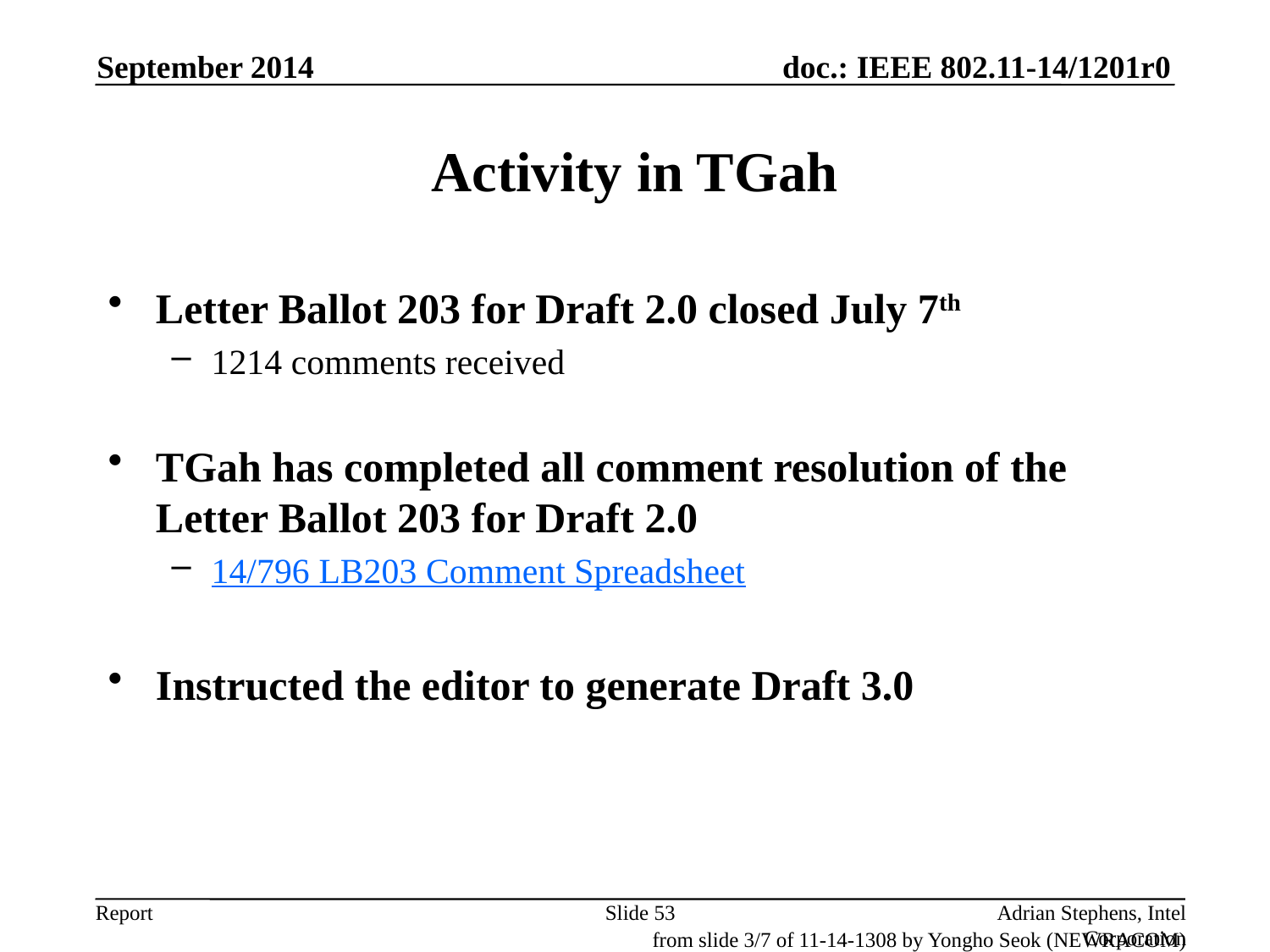

September 2014
# Activity in TGah
Letter Ballot 203 for Draft 2.0 closed July 7th
1214 comments received

TGah has completed all comment resolution of the Letter Ballot 203 for Draft 2.0
14/796 LB203 Comment Spreadsheet

Instructed the editor to generate Draft 3.0

Slide 53
Adrian Stephens, Intel Corporation
from slide 3/7 of 11-14-1308 by Yongho Seok (NEWRACOM)